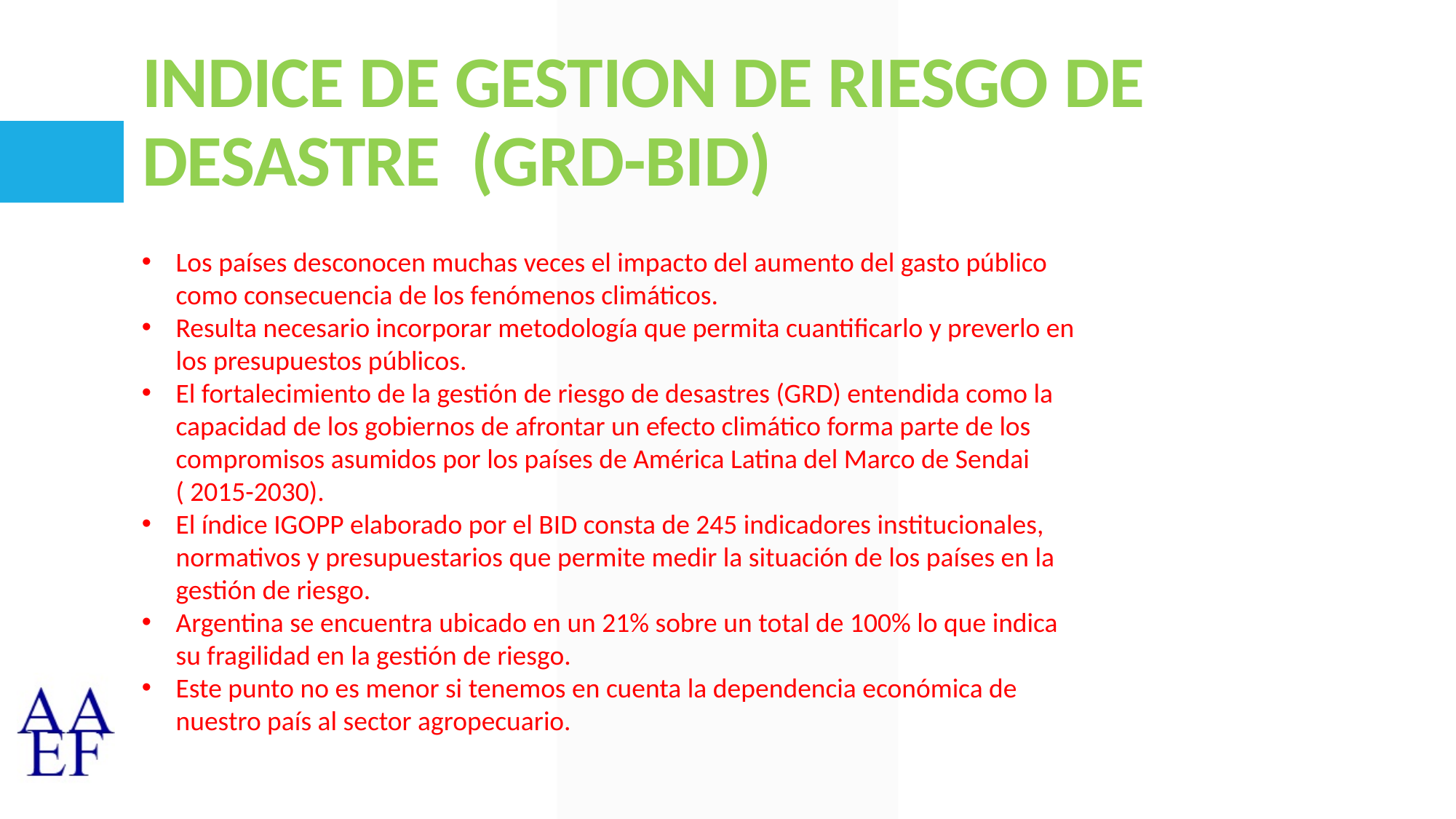

# INDICE DE GESTION DE RIESGO DE DESASTRE  (GRD-BID)
Los países desconocen muchas veces el impacto del aumento del gasto público como consecuencia de los fenómenos climáticos.
Resulta necesario incorporar metodología que permita cuantificarlo y preverlo en los presupuestos públicos.
El fortalecimiento de la gestión de riesgo de desastres (GRD) entendida como la capacidad de los gobiernos de afrontar un efecto climático forma parte de los compromisos asumidos por los países de América Latina del Marco de Sendai ( 2015-2030).
El índice IGOPP elaborado por el BID consta de 245 indicadores institucionales, normativos y presupuestarios que permite medir la situación de los países en la gestión de riesgo.
Argentina se encuentra ubicado en un 21% sobre un total de 100% lo que indica su fragilidad en la gestión de riesgo.
Este punto no es menor si tenemos en cuenta la dependencia económica de nuestro país al sector agropecuario.